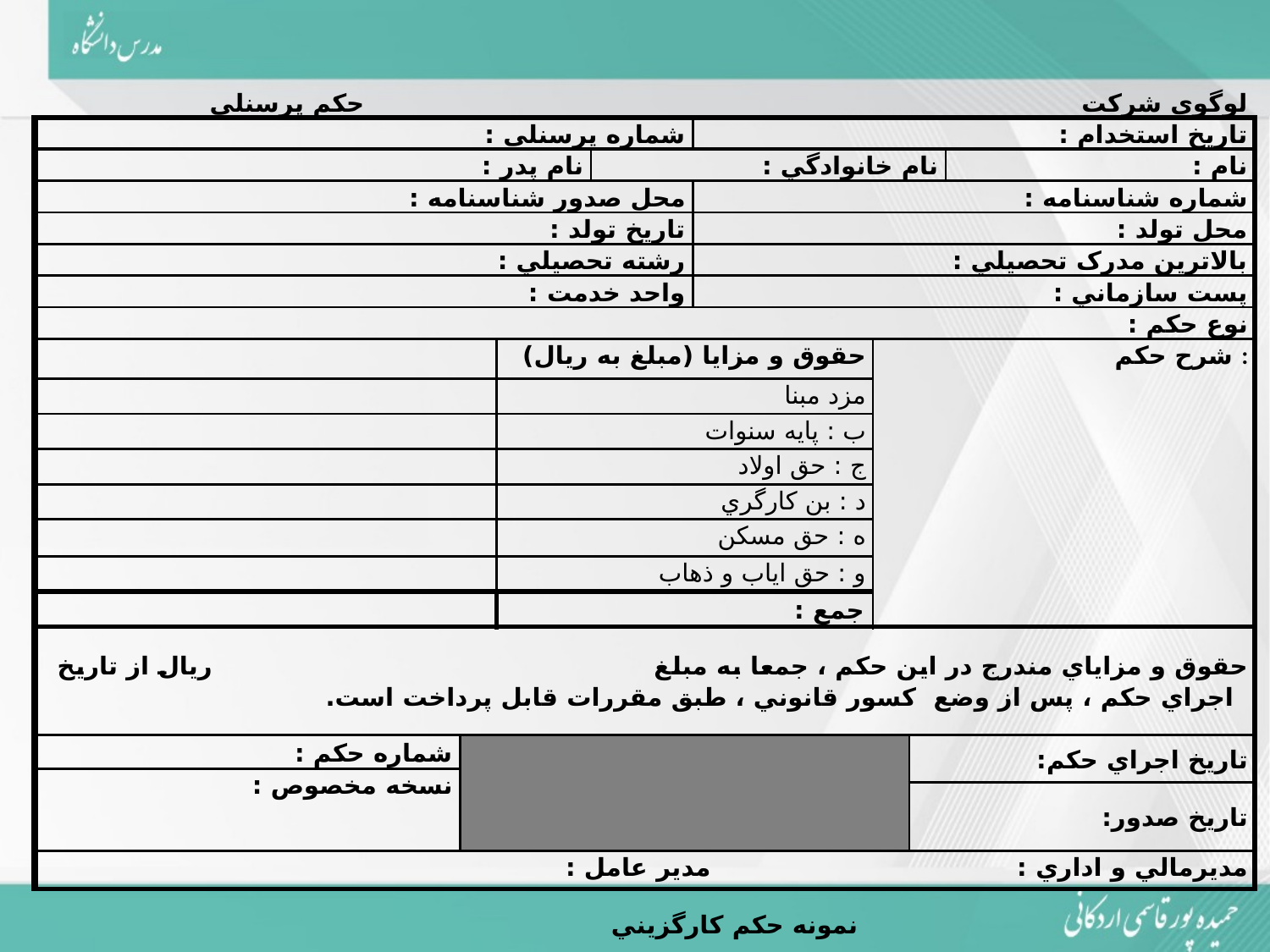

| حکم پرسنلي |  |  |  | لوگوي شرکت |  |  |  |
| --- | --- | --- | --- | --- | --- | --- | --- |
| شماره پرسنلي : |  |  |  | تاريخ استخدام : |  |  |  |
| نام پدر : |  |  | نام خانوادگي : |  |  |  | نام : |
| محل صدور شناسنامه : |  |  |  | شماره شناسنامه : |  |  |  |
| تاريخ تولد : |  |  |  | محل تولد : |  |  |  |
| رشته تحصيلي : |  |  |  | بالاترين مدرک تحصيلي : |  |  |  |
| واحد خدمت : |  |  |  | پست سازماني : |  |  |  |
| نوع حکم : |  |  |  |  |  |  |  |
|  |  | حقوق و مزايا (مبلغ به ريال) |  |  | شرح حکم : |  |  |
|  |  | مزد مبنا |  |  |  |  |  |
|  |  | ب : پايه سنوات |  |  |  |  |  |
|  |  | ج : حق اولاد |  |  |  |  |  |
|  |  | د : بن کارگري |  |  |  |  |  |
|  |  | ه : حق مسکن |  |  |  |  |  |
|  |  | و : حق اياب و ذهاب |  |  |  |  |  |
|  |  | جمع : |  |  |  |  |  |
| حقوق و مزاياي مندرج در اين حکم ، جمعا به مبلغ ريال از تاريخ اجراي حکم ، پس از وضع کسور قانوني ، طبق مقررات قابل پرداخت است. |  |  |  |  |  |  |  |
| شماره حکم : |  |  |  |  |  | تاريخ اجراي حکم: |  |
| نسخه مخصوص : |  |  |  |  |  |  |  |
|  |  |  |  |  |  | تاريخ صدور: |  |
| مديرمالي و اداري : مدير عامل : |  |  |  |  |  |  |  |
نمونه حکم کارگزيني